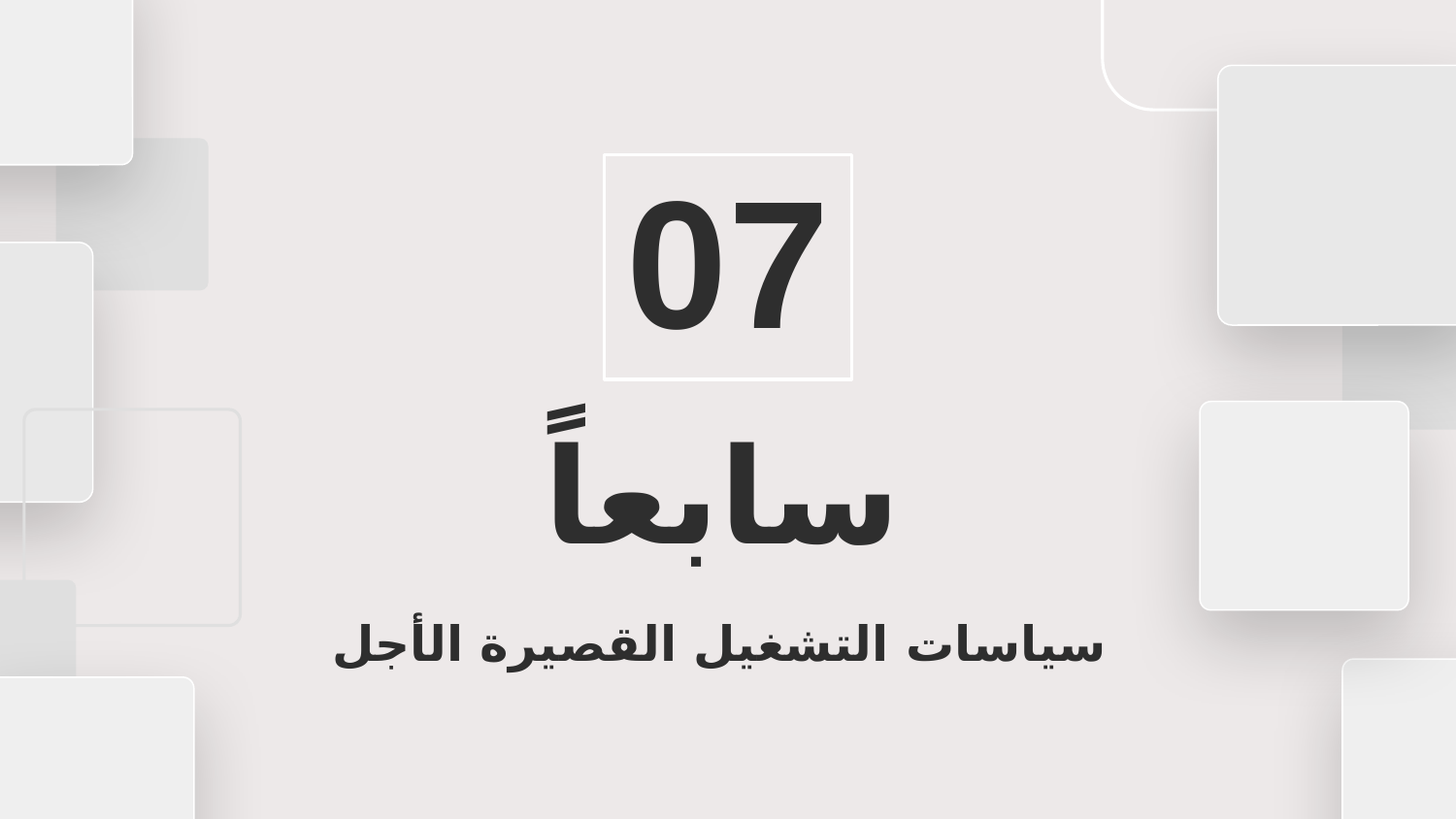

# 07

سابعاً
سياسات التشغيل القصيرة الأجل